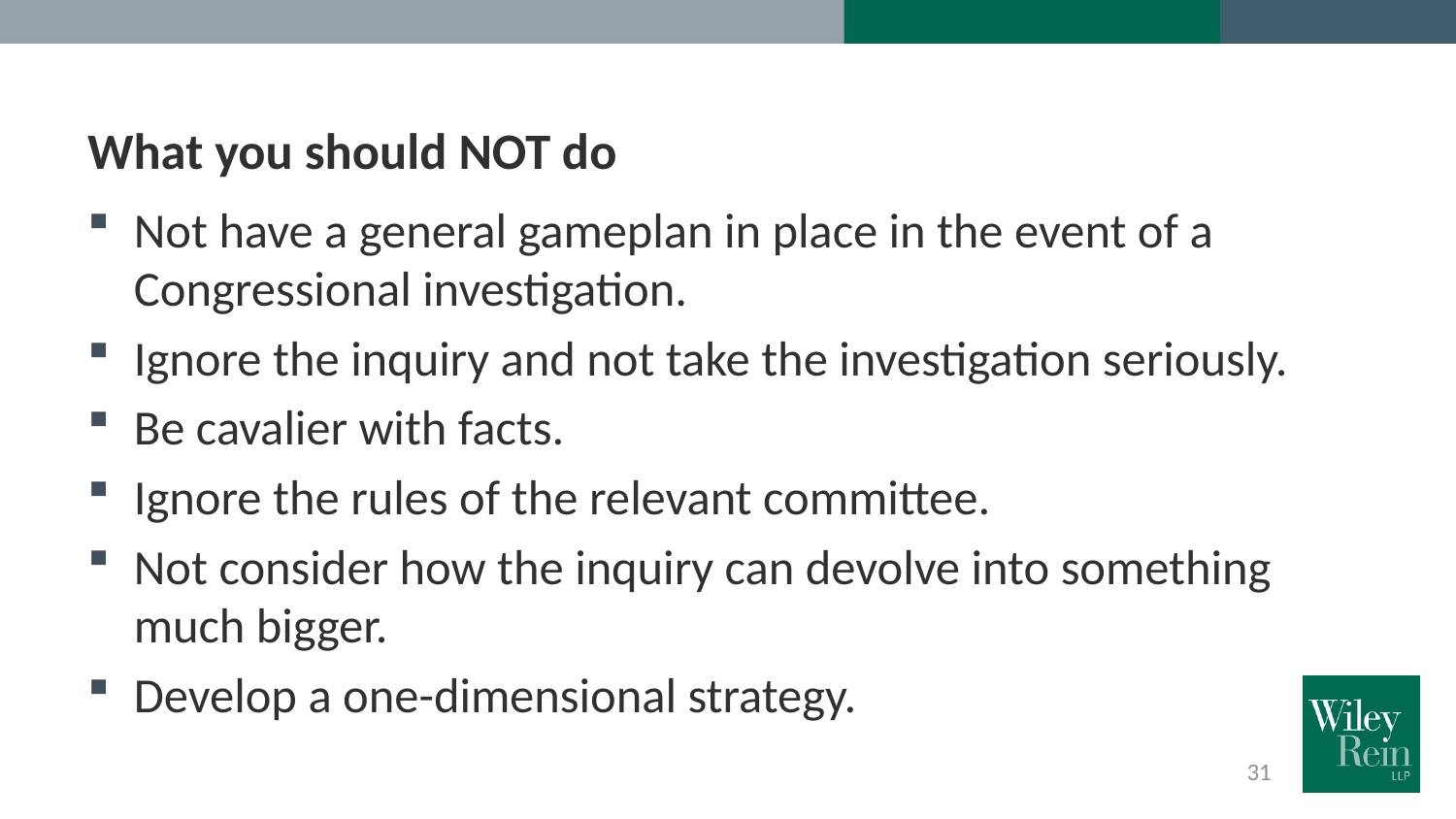

# What you should NOT do
Not have a general gameplan in place in the event of a Congressional investigation.
Ignore the inquiry and not take the investigation seriously.
Be cavalier with facts.
Ignore the rules of the relevant committee.
Not consider how the inquiry can devolve into something much bigger.
Develop a one-dimensional strategy.

31